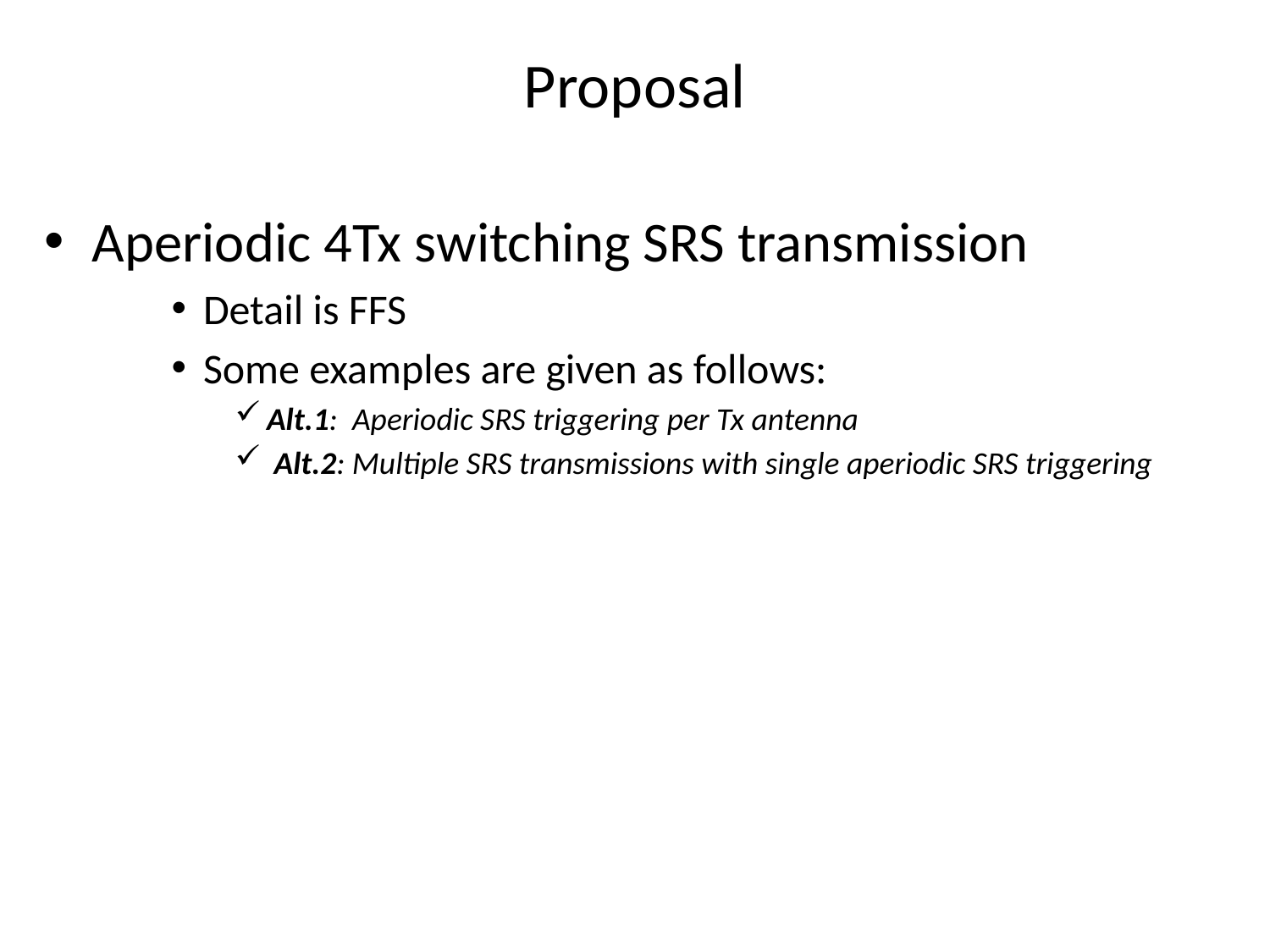

# Proposal

Aperiodic 4Tx switching SRS transmission
Detail is FFS
Some examples are given as follows:
Alt.1:  Aperiodic SRS triggering per Tx antenna
 Alt.2: Multiple SRS transmissions with single aperiodic SRS triggering